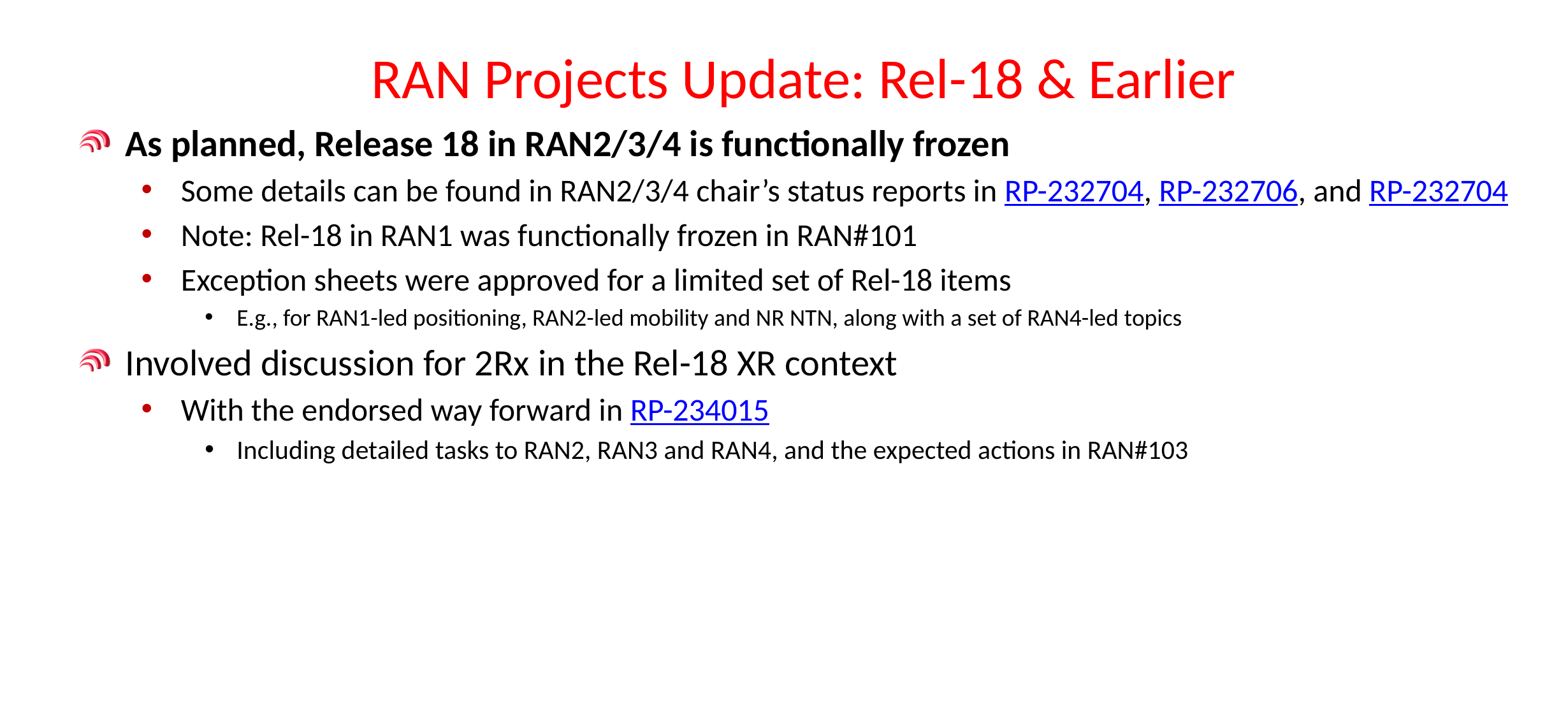

# RAN Projects Update: Rel-18 & Earlier
As planned, Release 18 in RAN2/3/4 is functionally frozen
Some details can be found in RAN2/3/4 chair’s status reports in RP-232704, RP-232706, and RP-232704
Note: Rel-18 in RAN1 was functionally frozen in RAN#101
Exception sheets were approved for a limited set of Rel-18 items
E.g., for RAN1-led positioning, RAN2-led mobility and NR NTN, along with a set of RAN4-led topics
Involved discussion for 2Rx in the Rel-18 XR context
With the endorsed way forward in RP-234015
Including detailed tasks to RAN2, RAN3 and RAN4, and the expected actions in RAN#103